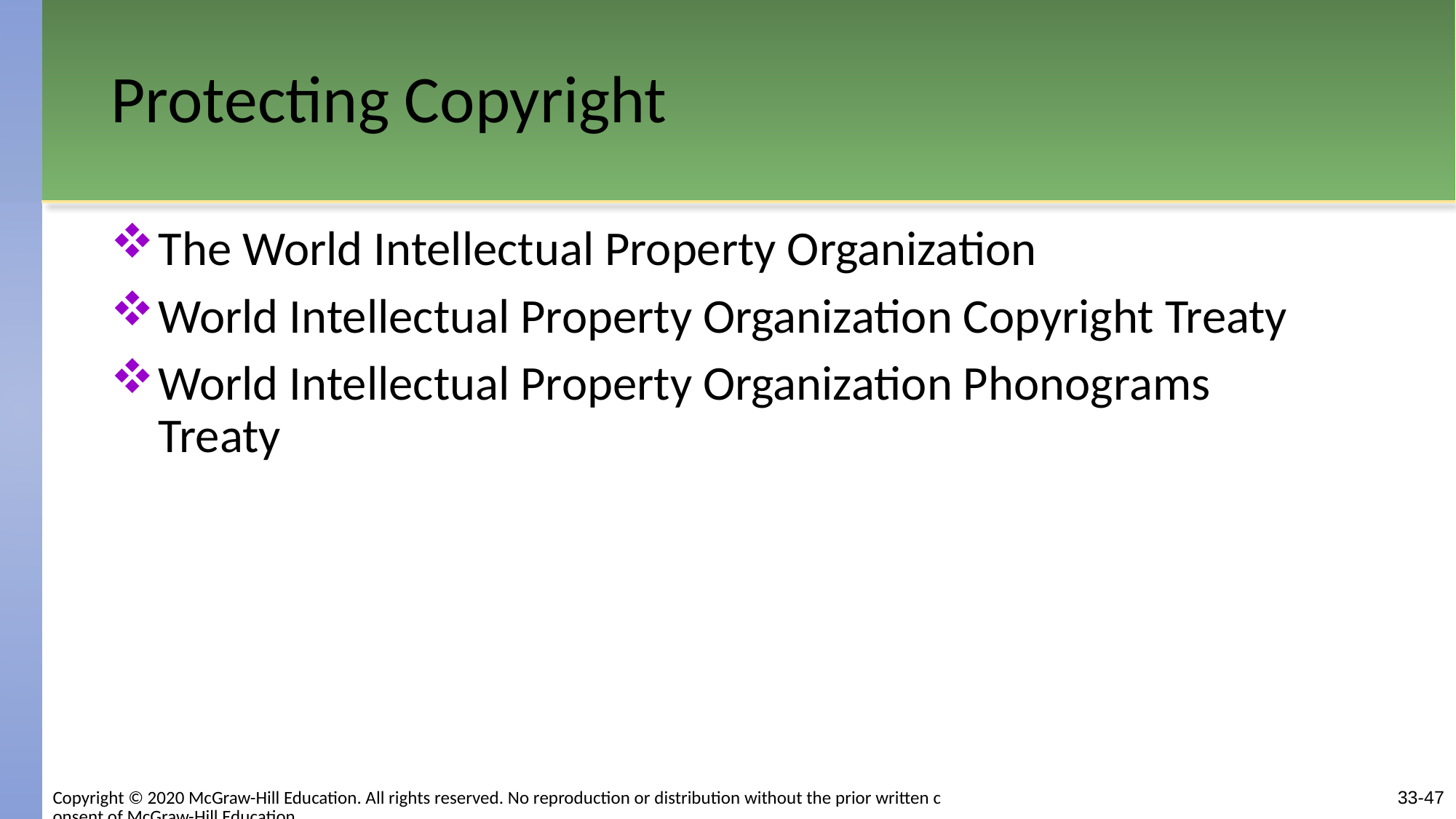

# Protecting Copyright
The World Intellectual Property Organization
World Intellectual Property Organization Copyright Treaty
World Intellectual Property Organization Phonograms Treaty
Copyright © 2020 McGraw-Hill Education. All rights reserved. No reproduction or distribution without the prior written consent of McGraw-Hill Education.
33-47